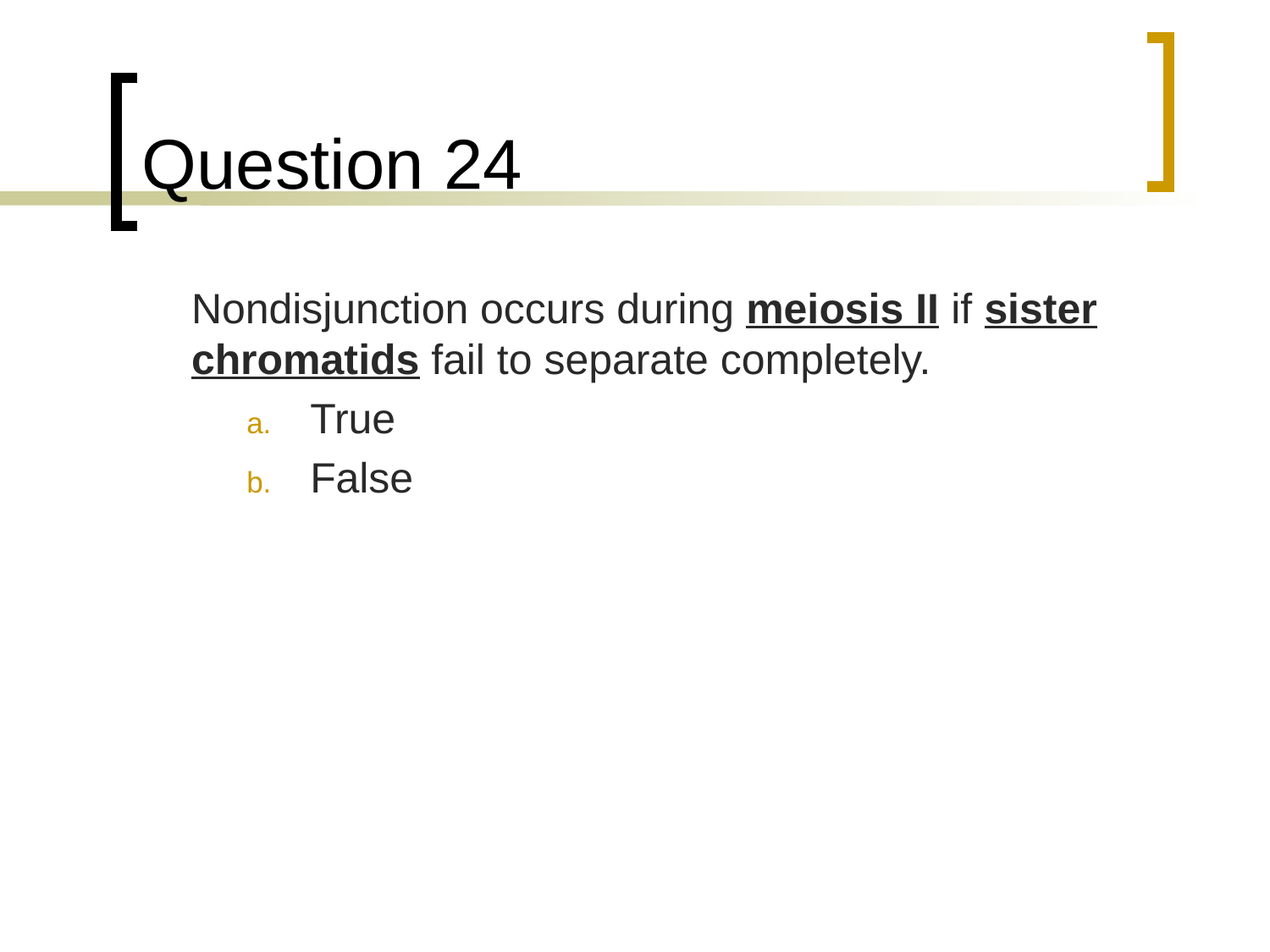

# Question 24
	Nondisjunction occurs during meiosis II if sister chromatids fail to separate completely.
True
False